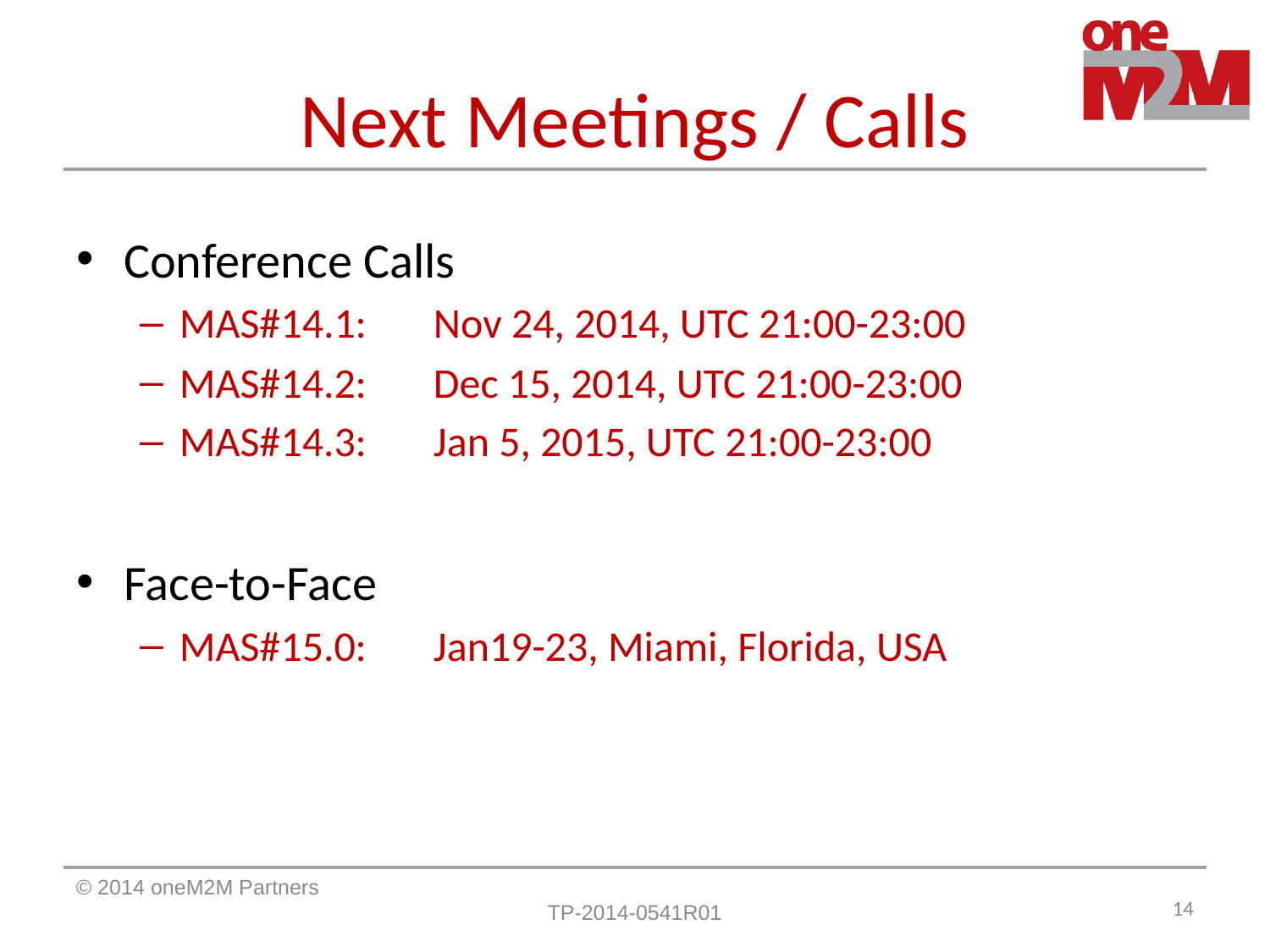

# Next Meetings / Calls
Conference Calls
MAS#14.1:	Nov 24, 2014, UTC 21:00-23:00
MAS#14.2:	Dec 15, 2014, UTC 21:00-23:00
MAS#14.3:	Jan 5, 2015, UTC 21:00-23:00

Face-to-Face
MAS#15.0: 	Jan19-23, Miami, Florida, USA
14